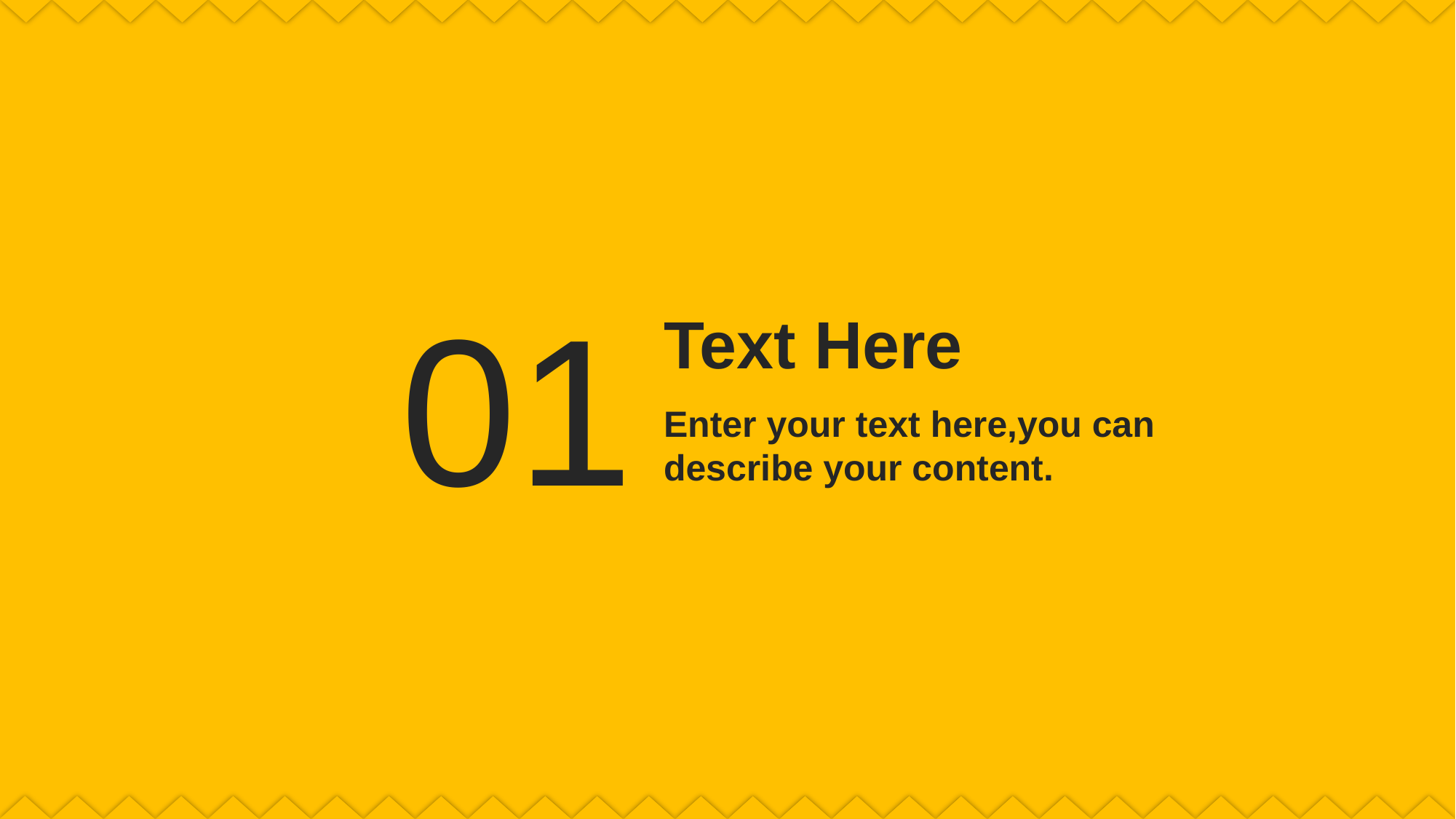

01
Text Here
Enter your text here,you can describe your content.